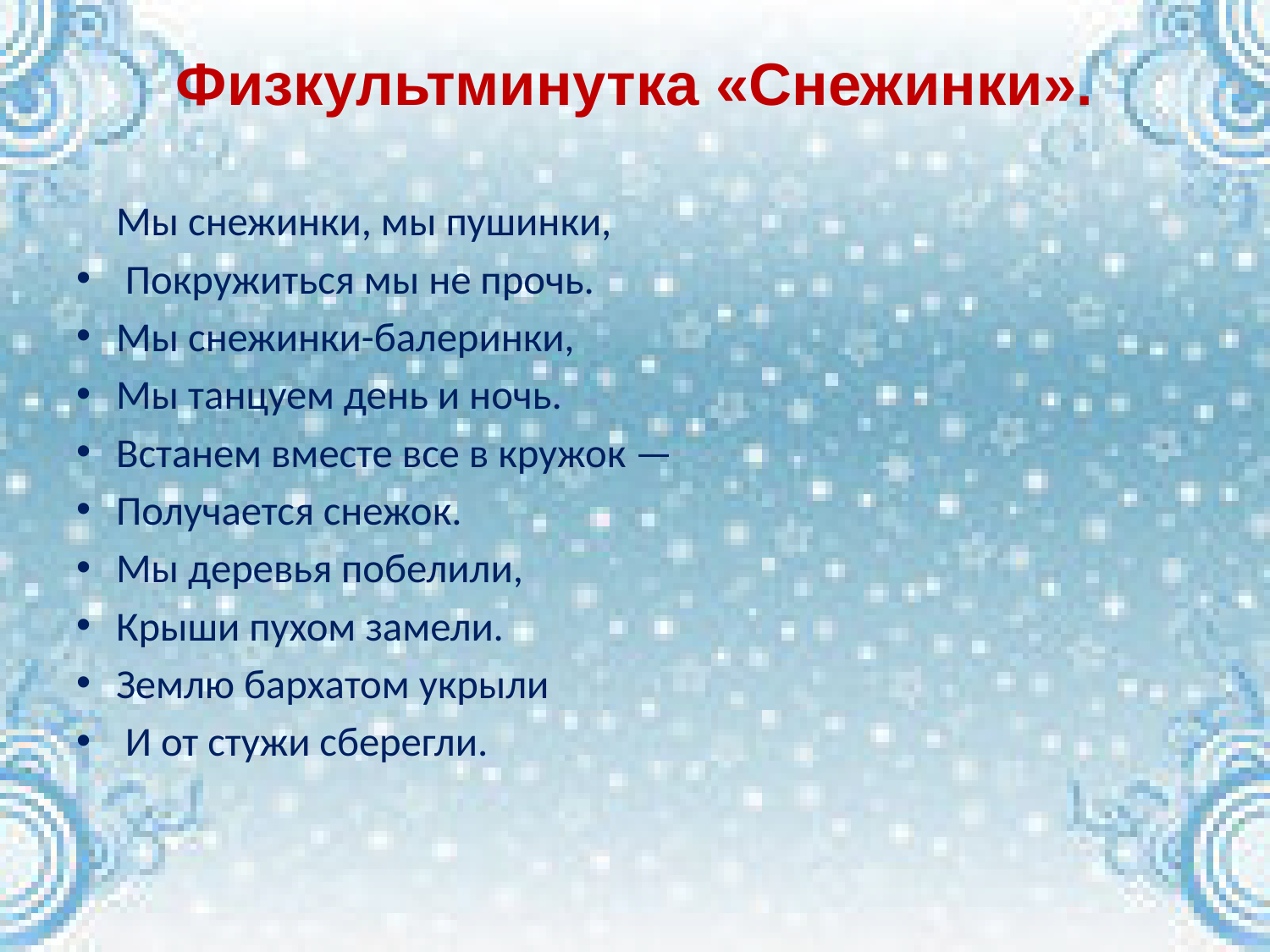

# Физкультминутка «Снежинки».
Мы снежинки, мы пушинки,
 Покружиться мы не прочь.
Мы снежинки-балеринки,
Мы танцуем день и ночь.
Встанем вместе все в кружок —
Получается снежок.
Мы деревья побелили,
Крыши пухом замели.
Землю бархатом укрыли
 И от стужи сберегли.